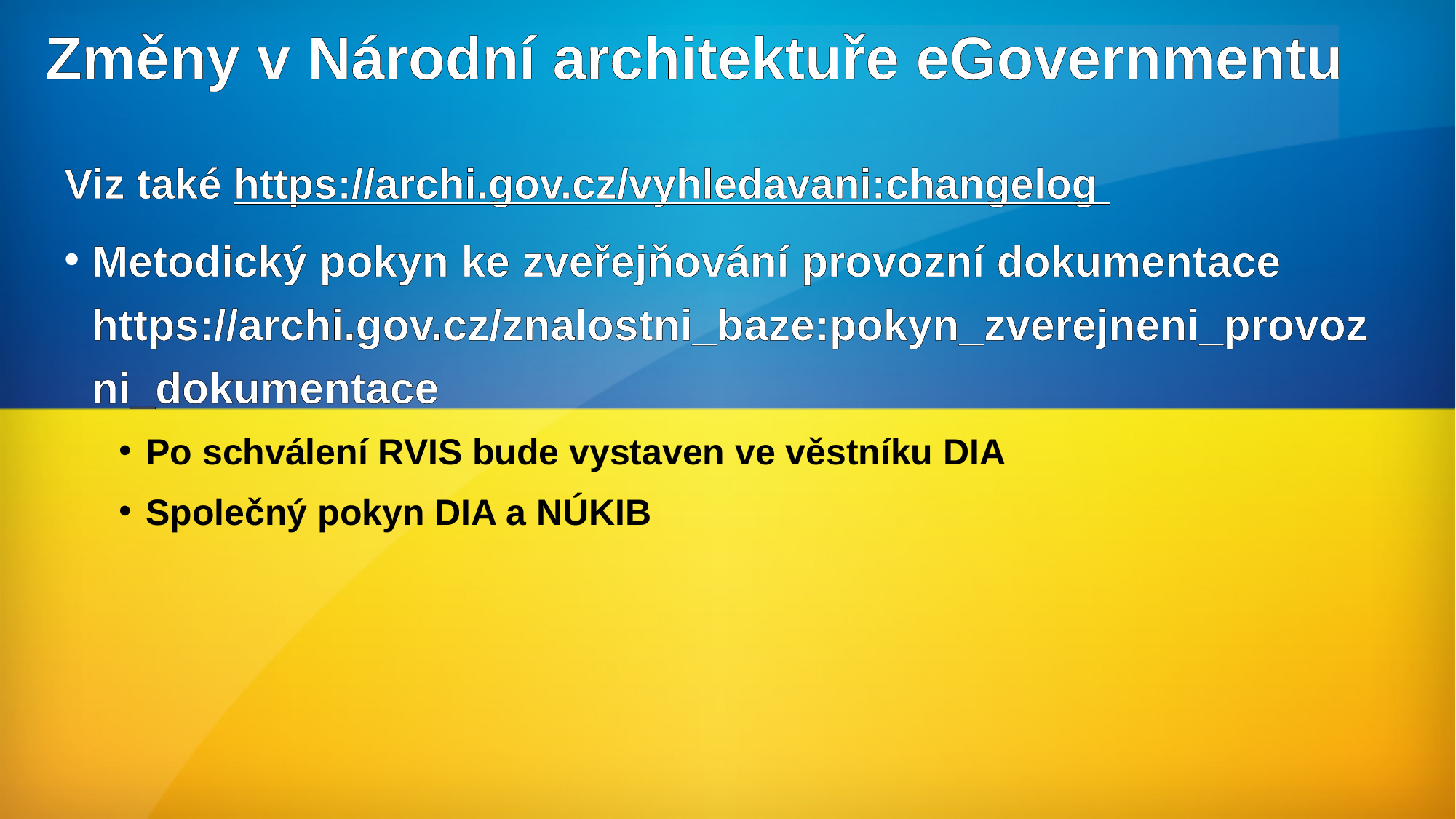

# Změny v Národní architektuře eGovernmentu
Viz také https://archi.gov.cz/vyhledavani:changelog
Metodický pokyn ke zveřejňování provozní dokumentace https://archi.gov.cz/znalostni_baze:pokyn_zverejneni_provozni_dokumentace
Po schválení RVIS bude vystaven ve věstníku DIA
Společný pokyn DIA a NÚKIB